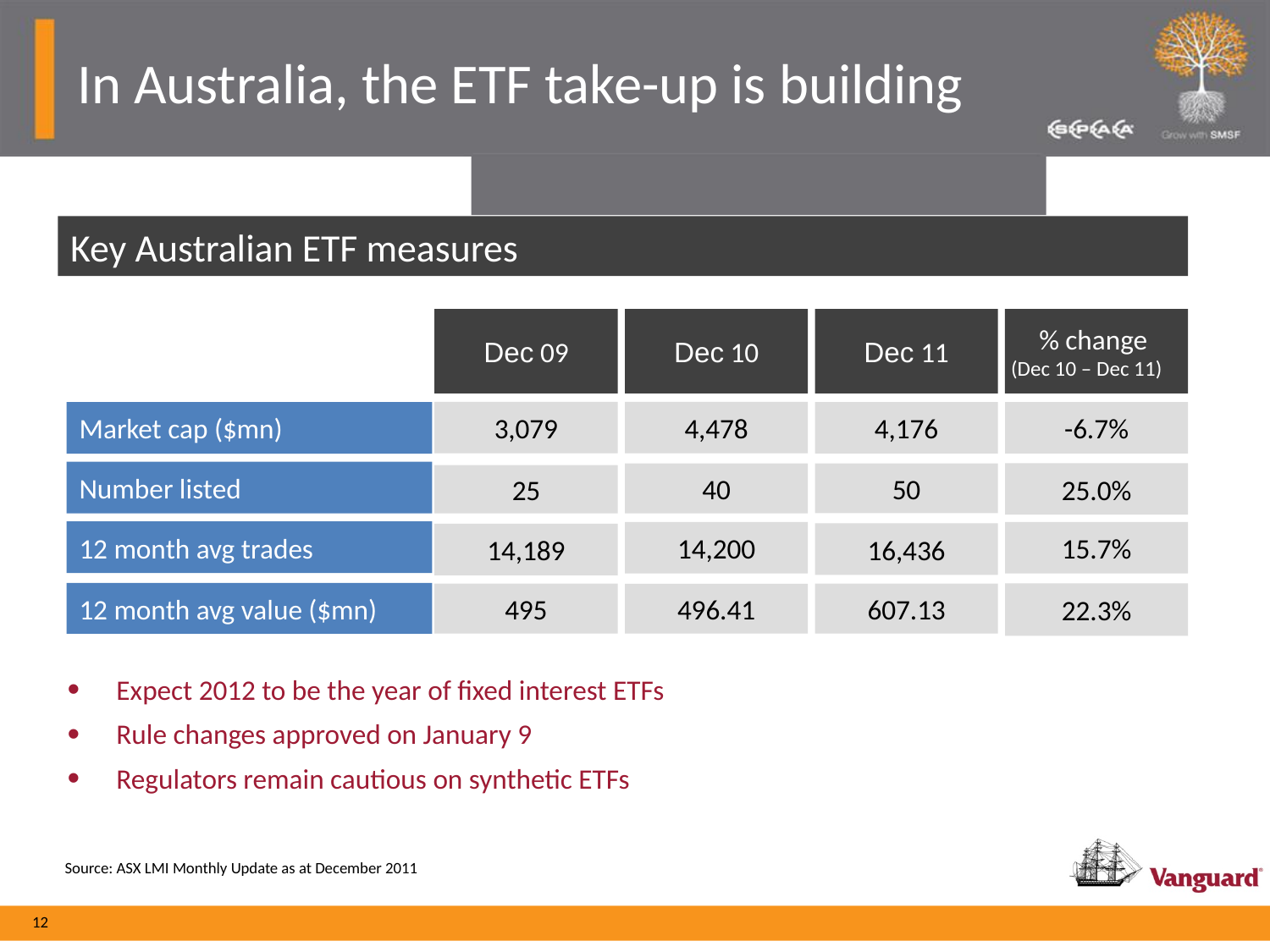

# In Australia, the ETF take-up is building
Key Australian ETF measures

Dec 09
Dec 10
Dec 11
% change
(Dec 10 – Dec 11)
3,079
4,478
Market cap ($mn)
4,176
-6.7%
Number listed
25.0%
40
50
25
12 month avg trades
14,200
15.7%
16,436
14,189
12 month avg value ($mn)
495
607.13
22.3%
496.41
   Expect 2012 to be the year of fixed interest ETFs
   Rule changes approved on January 9
   Regulators remain cautious on synthetic ETFs

Source: ASX LMI Monthly Update as at December 2011
12